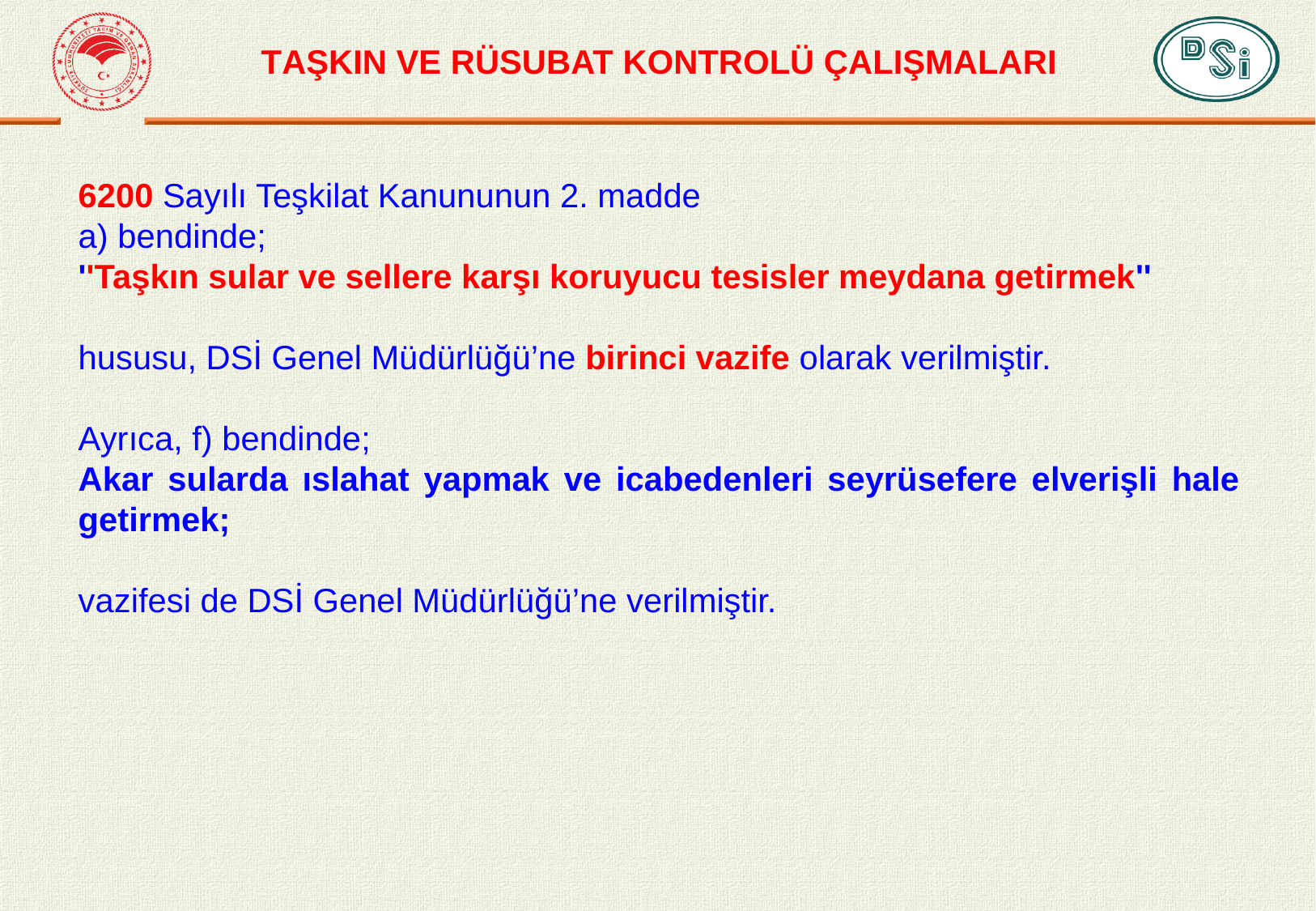

# TAŞKIN VE RÜSUBAT KONTROLÜ ÇALIŞMALARI

6200 Sayılı Teşkilat Kanununun 2. madde
a) bendinde;
''Taşkın sular ve sellere karşı koruyucu tesisler meydana getirmek''

hususu, DSİ Genel Müdürlüğü’ne birinci vazife olarak verilmiştir.

Ayrıca, f) bendinde;
Akar sularda ıslahat yapmak ve icabedenleri seyrüsefere elverişli hale getirmek;

vazifesi de DSİ Genel Müdürlüğü’ne verilmiştir.